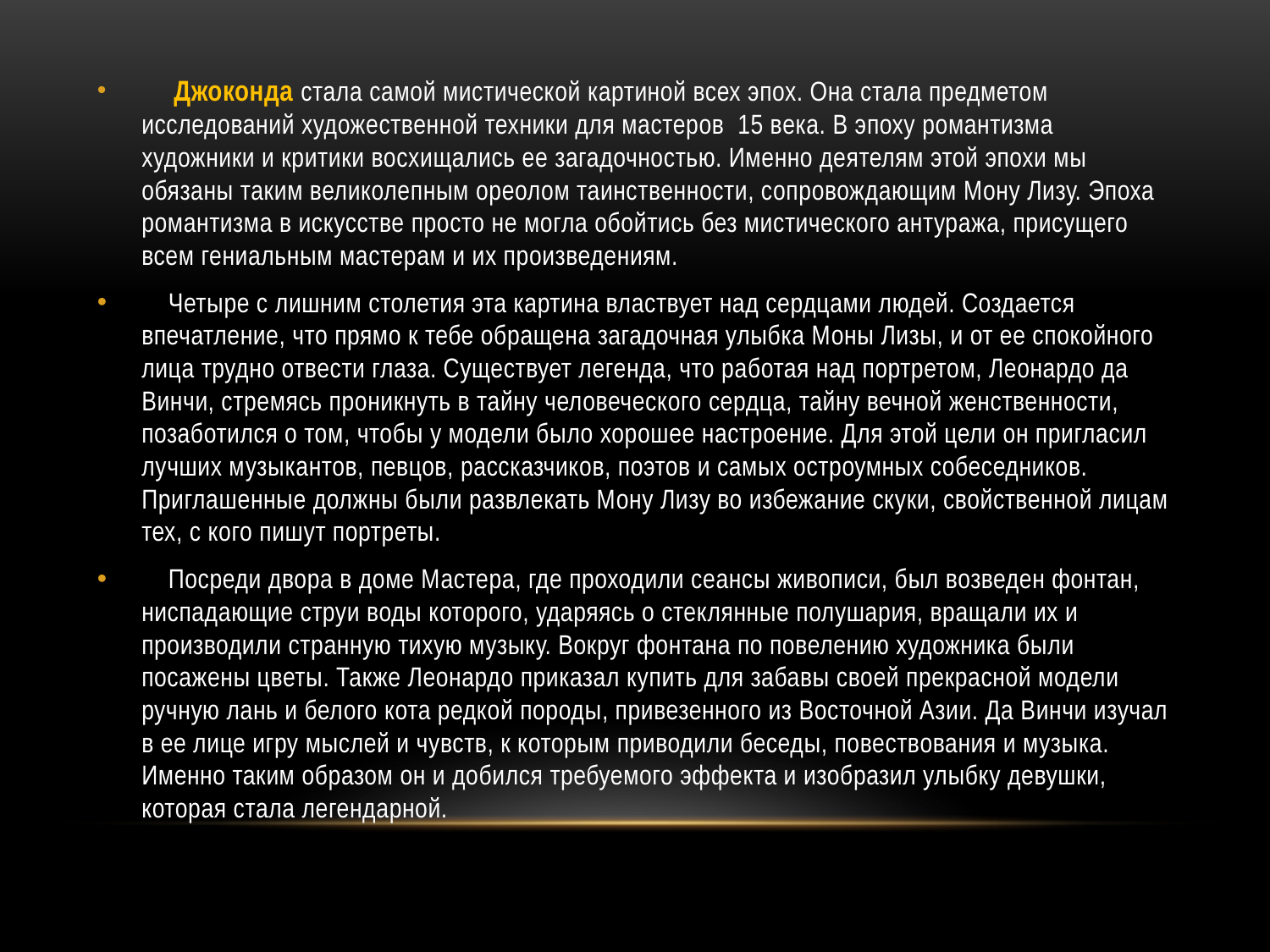

Джоконда стала самой мистической картиной всех эпох. Она стала предметом исследований художественной техники для мастеров  15 века. В эпоху романтизма художники и критики восхищались ее загадочностью. Именно деятелям этой эпохи мы обязаны таким великолепным ореолом таинственности, сопровождающим Мону Лизу. Эпоха романтизма в искусстве просто не могла обойтись без мистического антуража, присущего всем гениальным мастерам и их произведениям.
    Четыре с лишним столетия эта картина властвует над сердцами людей. Создается впечатление, что прямо к тебе обращена загадочная улыбка Моны Лизы, и от ее спокойного лица трудно отвести глаза. Существует легенда, что работая над портретом, Леонардо да Винчи, стремясь проникнуть в тайну человеческого сердца, тайну вечной женственности, позаботился о том, чтобы у модели было хорошее настроение. Для этой цели он пригласил лучших музыкантов, певцов, рассказчиков, поэтов и самых остроумных собеседников. Приглашенные должны были развлекать Мону Лизу во избежание скуки, свойственной лицам тех, с кого пишут портреты.
    Посреди двора в доме Мастера, где проходили сеансы живописи, был возведен фонтан, ниспадающие струи воды которого, ударяясь о стеклянные полушария, вращали их и производили странную тихую музыку. Вокруг фонтана по повелению художника были посажены цветы. Также Леонардо приказал купить для забавы своей прекрасной модели ручную лань и белого кота редкой породы, привезенного из Восточной Азии. Да Винчи изучал в ее лице игру мыслей и чувств, к которым приводили беседы, повествования и музыка. Именно таким образом он и добился требуемого эффекта и изобразил улыбку девушки, которая стала легендарной.